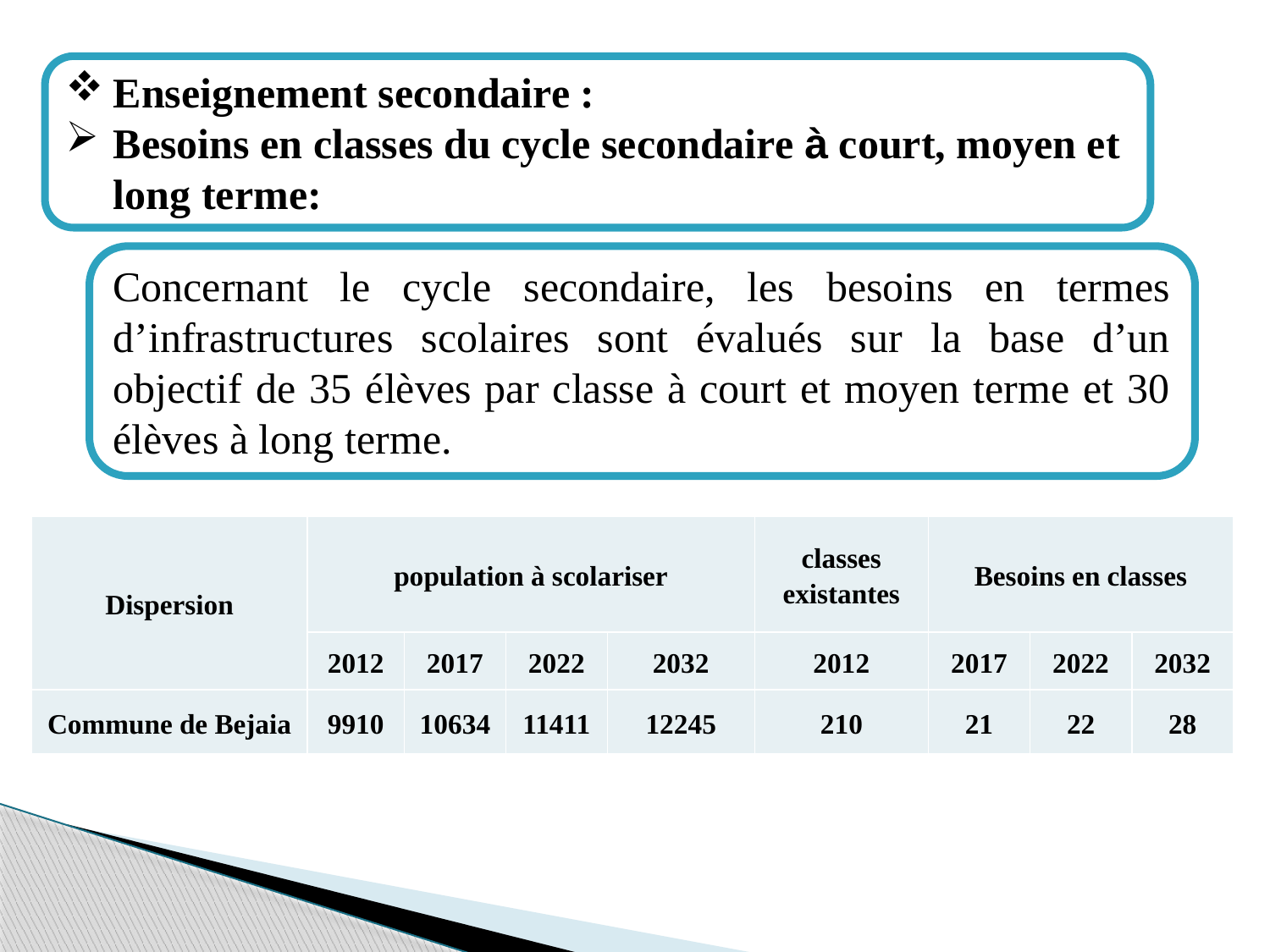

Enseignement secondaire :
Besoins en classes du cycle secondaire à court, moyen et long terme:
Concernant le cycle secondaire, les besoins en termes d’infrastructures scolaires sont évalués sur la base d’un objectif de 35 élèves par classe à court et moyen terme et 30 élèves à long terme.
| Dispersion | population à scolariser |  |  |  | classes existantes | Besoins en classes |  |  |
| --- | --- | --- | --- | --- | --- | --- | --- | --- |
|  | 2012 | 2017 | 2022 | 2032 | 2012 | 2017 | 2022 | 2032 |
| Commune de Bejaia | 9910 | 10634 | 11411 | 12245 | 210 | 21 | 22 | 28 |